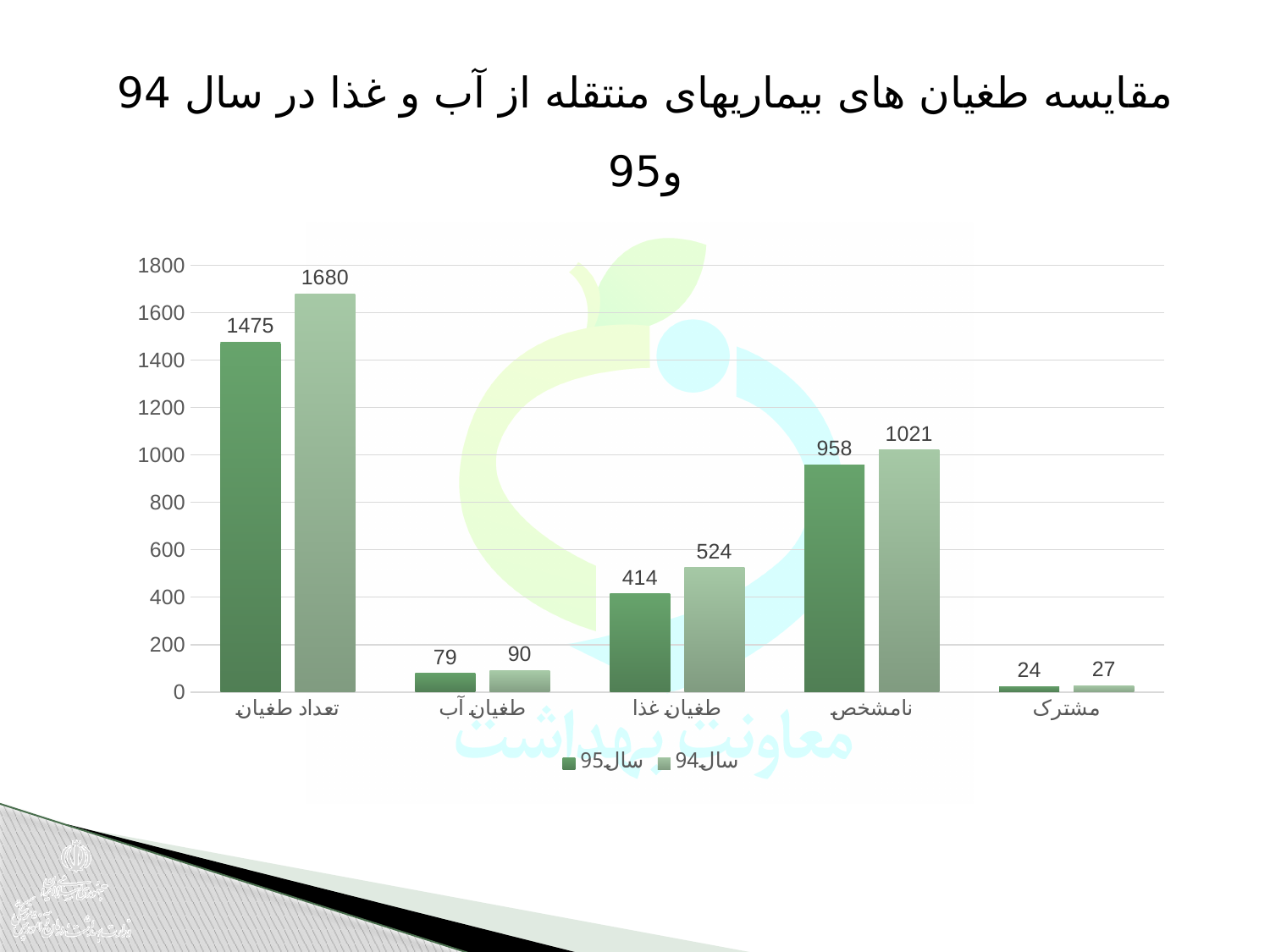

مقایسه طغیان های بیماریهای منتقله از آب و غذا در سال 94 و95

### Chart

| Category | سال95 | سال94 |
|---|---|---|
| تعداد طغیان | 1475.0 | 1680.0 |
| طغیان آب | 79.0 | 90.0 |
| طغیان غذا | 414.0 | 524.0 |
| نامشخص | 958.0 | 1021.0 |
| مشترک | 24.0 | 27.0 |